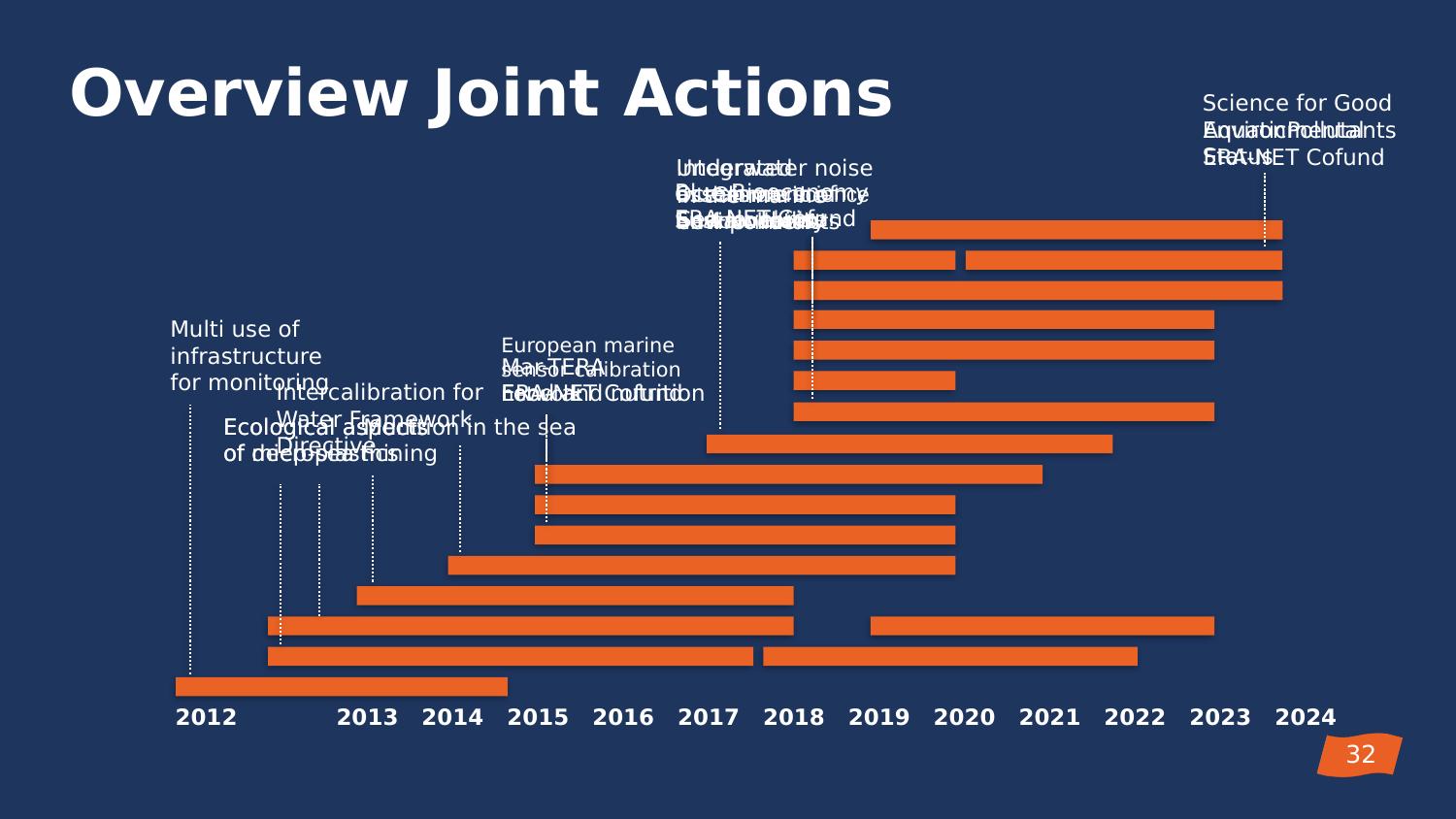

# Overview Joint Actions
Science for Good Environmental Status
AquaticPollutants ERA-NET Cofund
Integrated assessment of
new pollutants
Underwater noise
in the marine
environment
Blue Bioeconomy ERA-NET Cofund
Ocean Sustainability
Climate science
for oceans
Sea level rise

Multi use of infrastructure
for monitoring

European marine sensor calibration network

Mar-TERA
ERA-NET Cofund
Intercalibration for Water Framework Directive

Food and nutrition

Munition in the sea
Ecological aspects of deep-sea mining
Ecological aspects of microplastics

2012	  2013   2014   2015   2016   2017   2018   2019   2020   2021   2022   2023   2024
32